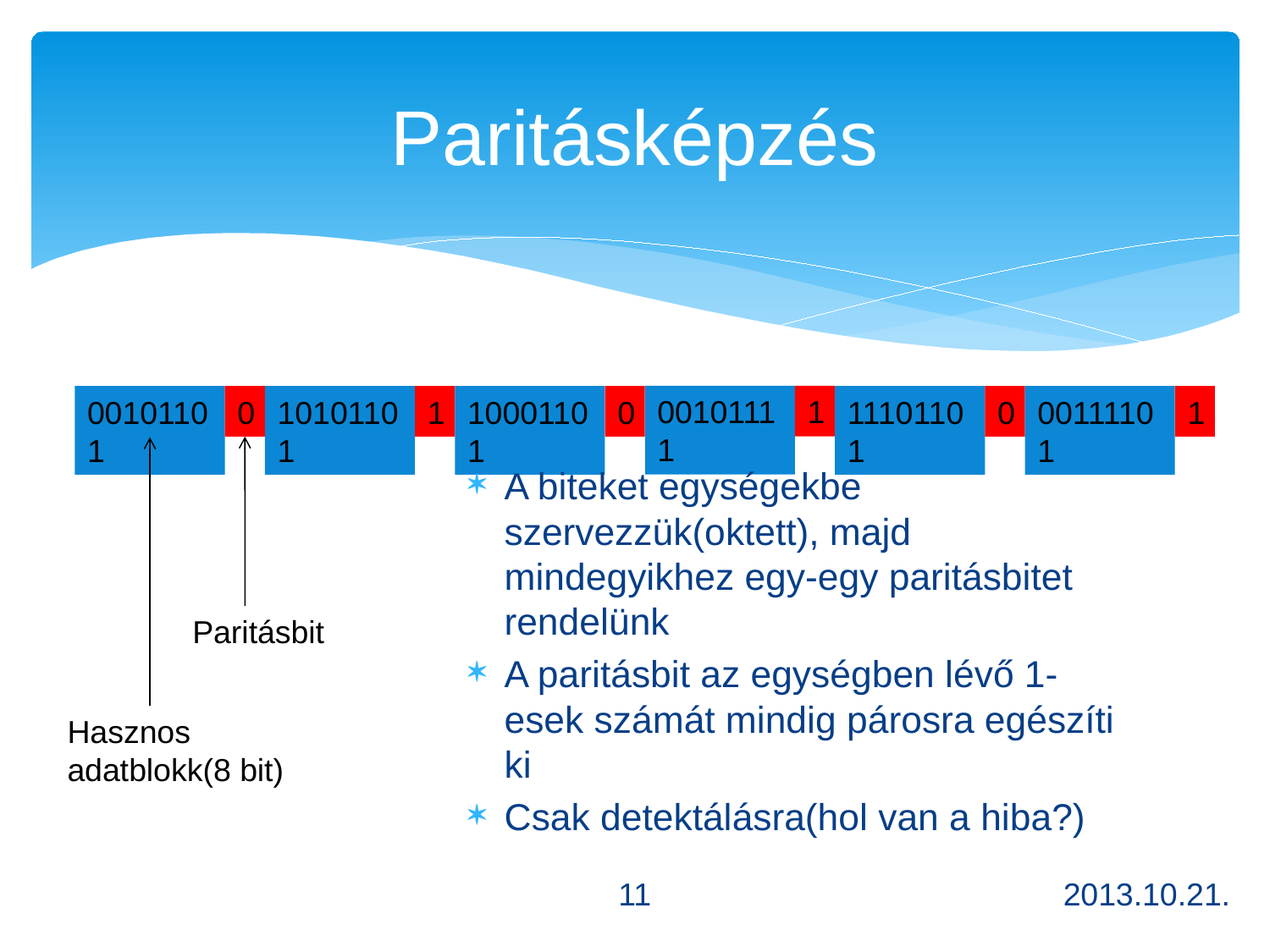

# Paritásképzés
00101111
1
00101101
0
10101101
1
10001101
0
11101101
0
00111101
1
A biteket egységekbe szervezzük(oktett), majd mindegyikhez egy-egy paritásbitet rendelünk
A paritásbit az egységben lévő 1-esek számát mindig párosra egészíti ki
Csak detektálásra(hol van a hiba?)
Paritásbit
Hasznos adatblokk(8 bit)
11
2013.10.21.